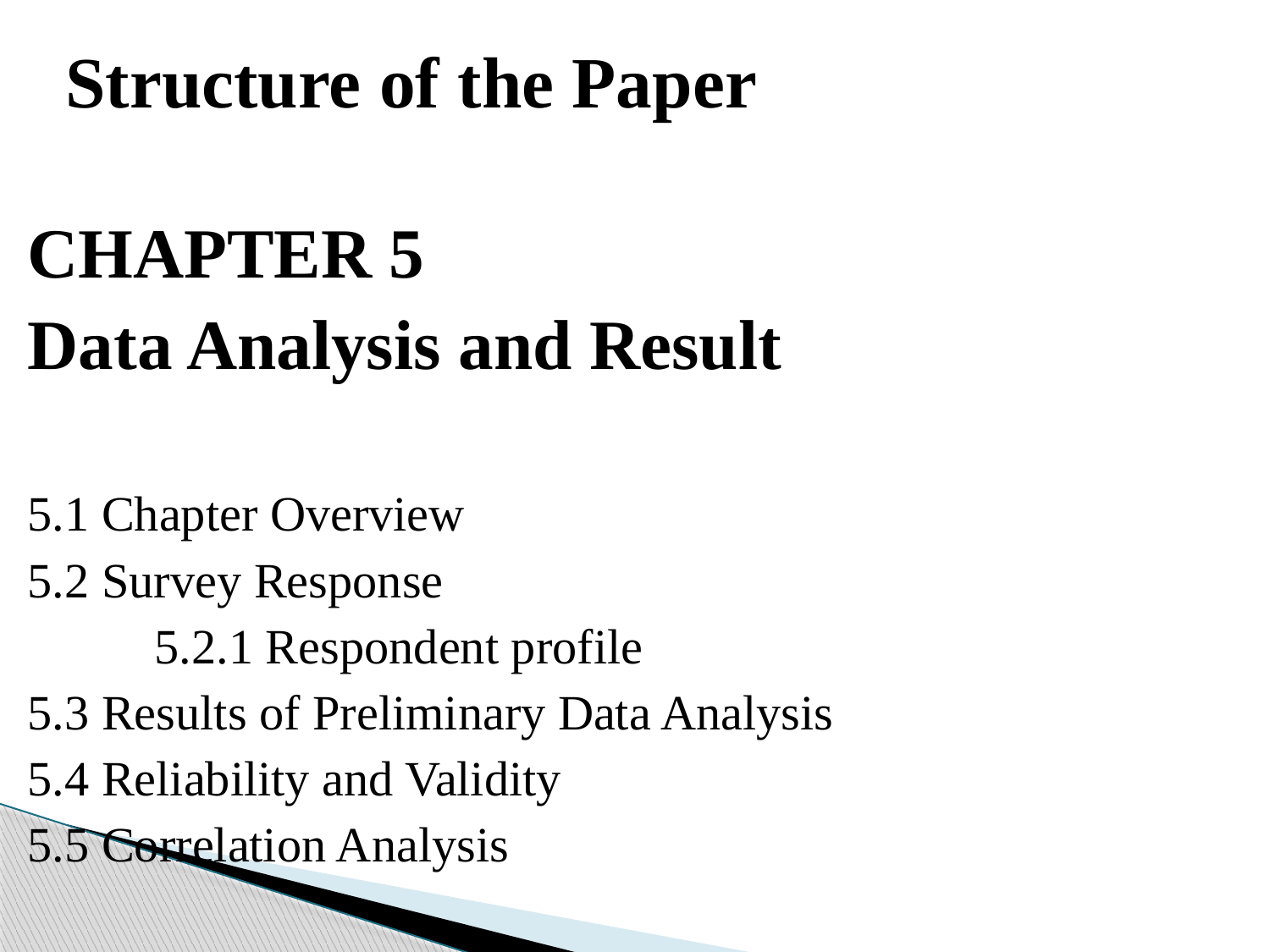

# Structure of the Paper
CHAPTER 5
Data Analysis and Result

5.1 Chapter Overview
5.2 Survey Response
	5.2.1 Respondent profile
5.3 Results of Preliminary Data Analysis
5.4 Reliability and Validity
5.5 Correlation Analysis